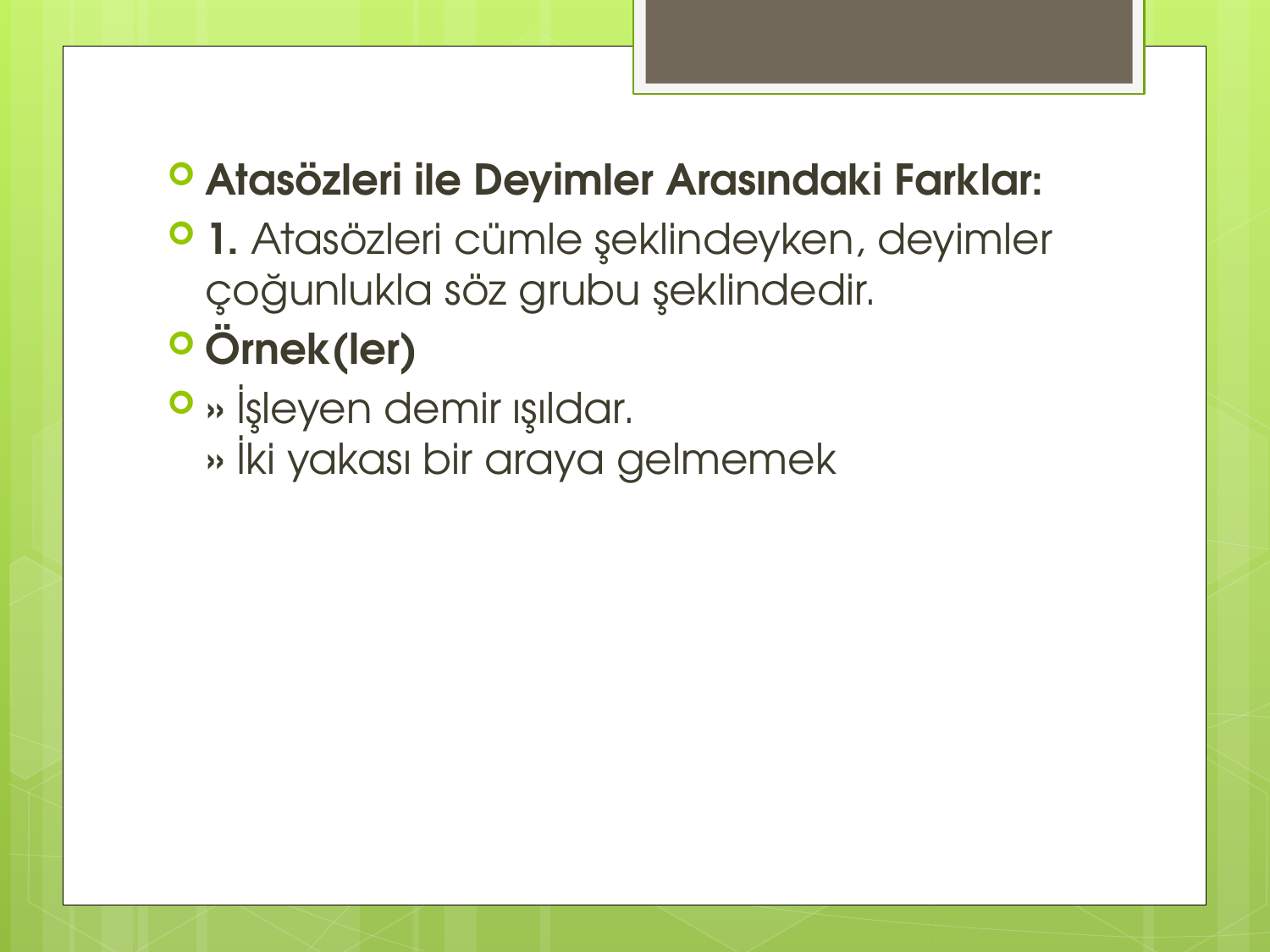

#
Atasözleri ile Deyimler Arasındaki Farklar:
1. Atasözleri cümle şeklindeyken, deyimler çoğunlukla söz grubu şeklindedir.
Örnek(ler)
» İşleyen demir ışıldar.
» İki yakası bir araya gelmemek